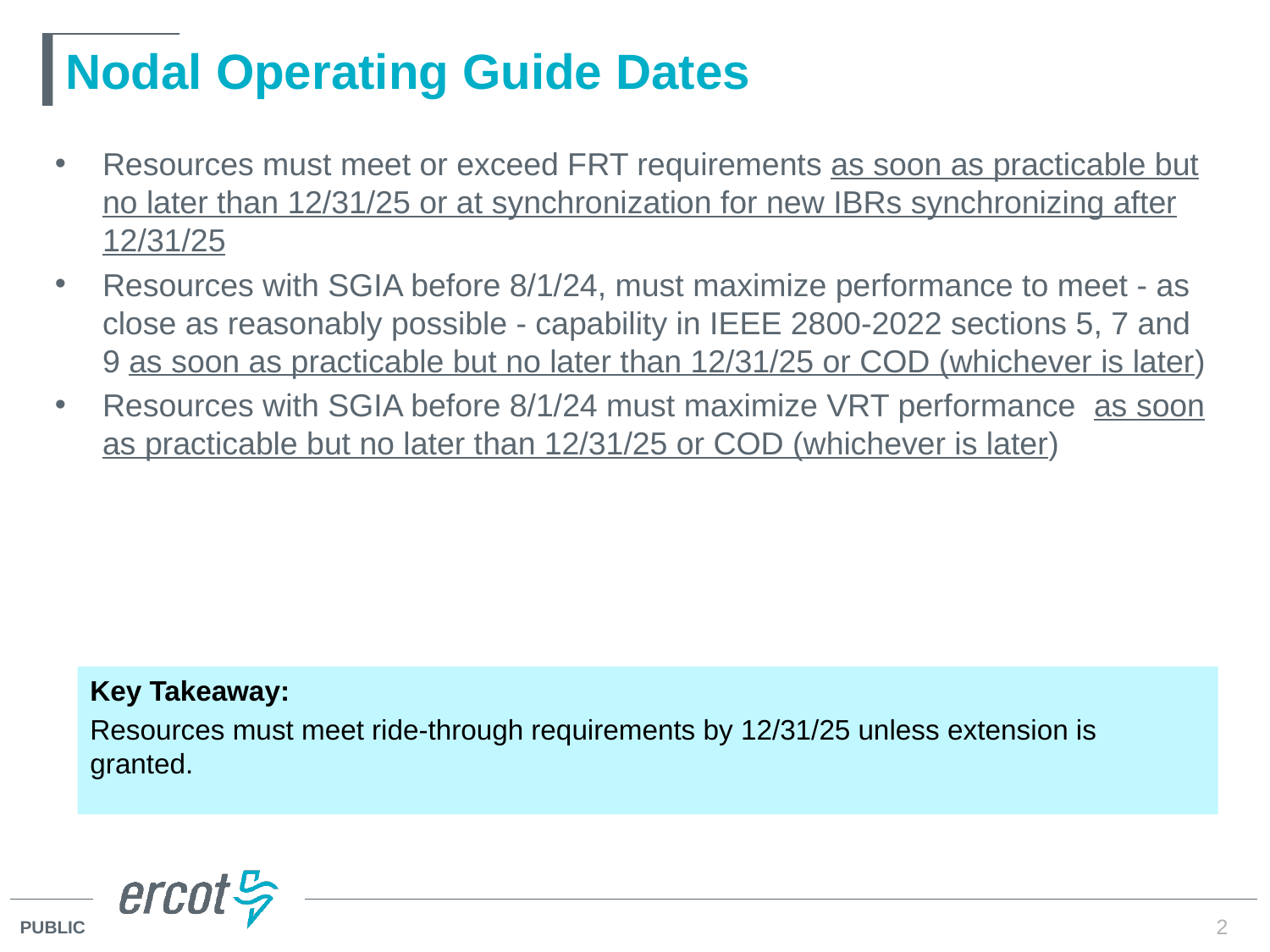

# Nodal Operating Guide Dates
Resources must meet or exceed FRT requirements as soon as practicable but no later than 12/31/25 or at synchronization for new IBRs synchronizing after 12/31/25
Resources with SGIA before 8/1/24, must maximize performance to meet - as close as reasonably possible - capability in IEEE 2800-2022 sections 5, 7 and 9 as soon as practicable but no later than 12/31/25 or COD (whichever is later)
Resources with SGIA before 8/1/24 must maximize VRT performance  as soon as practicable but no later than 12/31/25 or COD (whichever is later)
Key Takeaway:
Resources must meet ride-through requirements by 12/31/25 unless extension is granted.
2